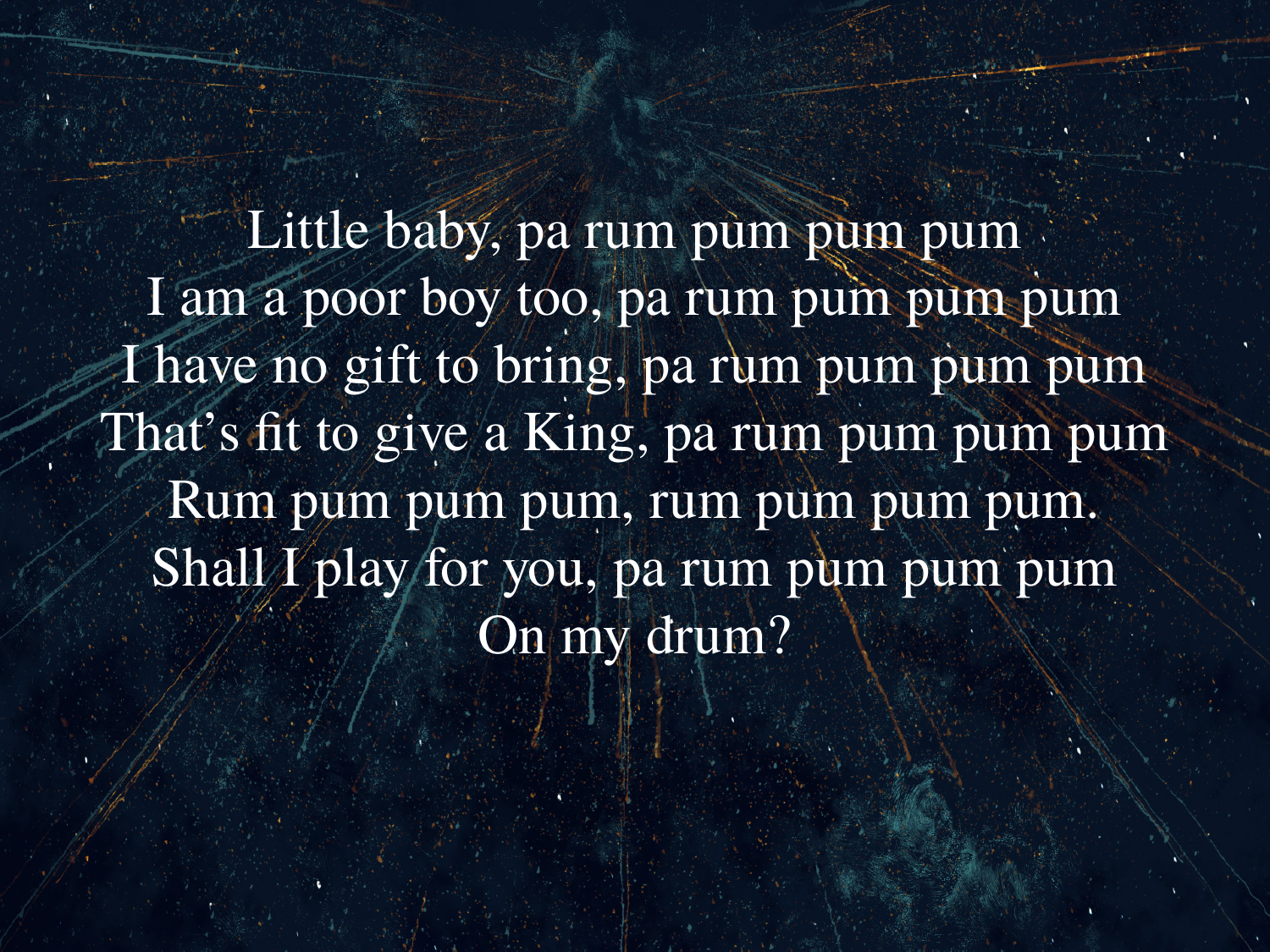

# Little baby, pa rum pum pum pum I am a poor boy too, pa rum pum pum pum I have no gift to bring, pa rum pum pum pum That’s fit to give a King, pa rum pum pum pum Rum pum pum pum, rum pum pum pum. Shall I play for you, pa rum pum pum pum On my drum?